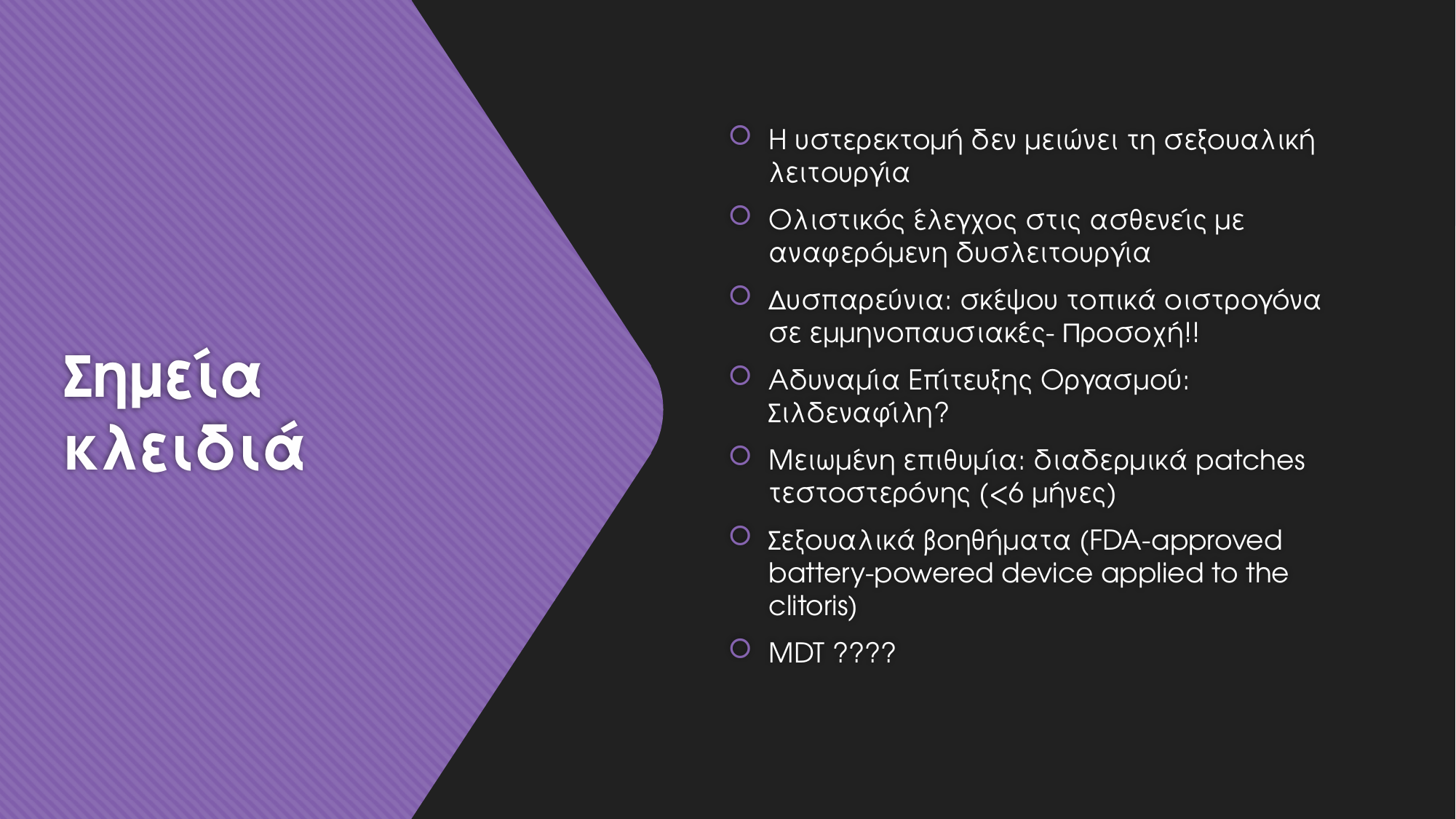

Η υστερεκτομή δεν μειώνει τη σεξουαλική λειτουργία
Ολιστικός έλεγχος στις ασθενείς με αναφερόμενη δυσλειτουργία
Δυσπαρεύνια: σκέψου τοπικά οιστρογόνα σε εμμηνοπαυσιακές- Προσοχή!!
Αδυναμία Επίτευξης Οργασμού: Σιλδεναφίλη?
Μειωμένη επιθυμία: διαδερμικά patches τεστοστερόνης (<6 μήνες)
Σεξουαλικά βοηθήματα (FDA-approved battery-powered device applied to the clitoris)
MDT ????

# Σημεία κλειδιά